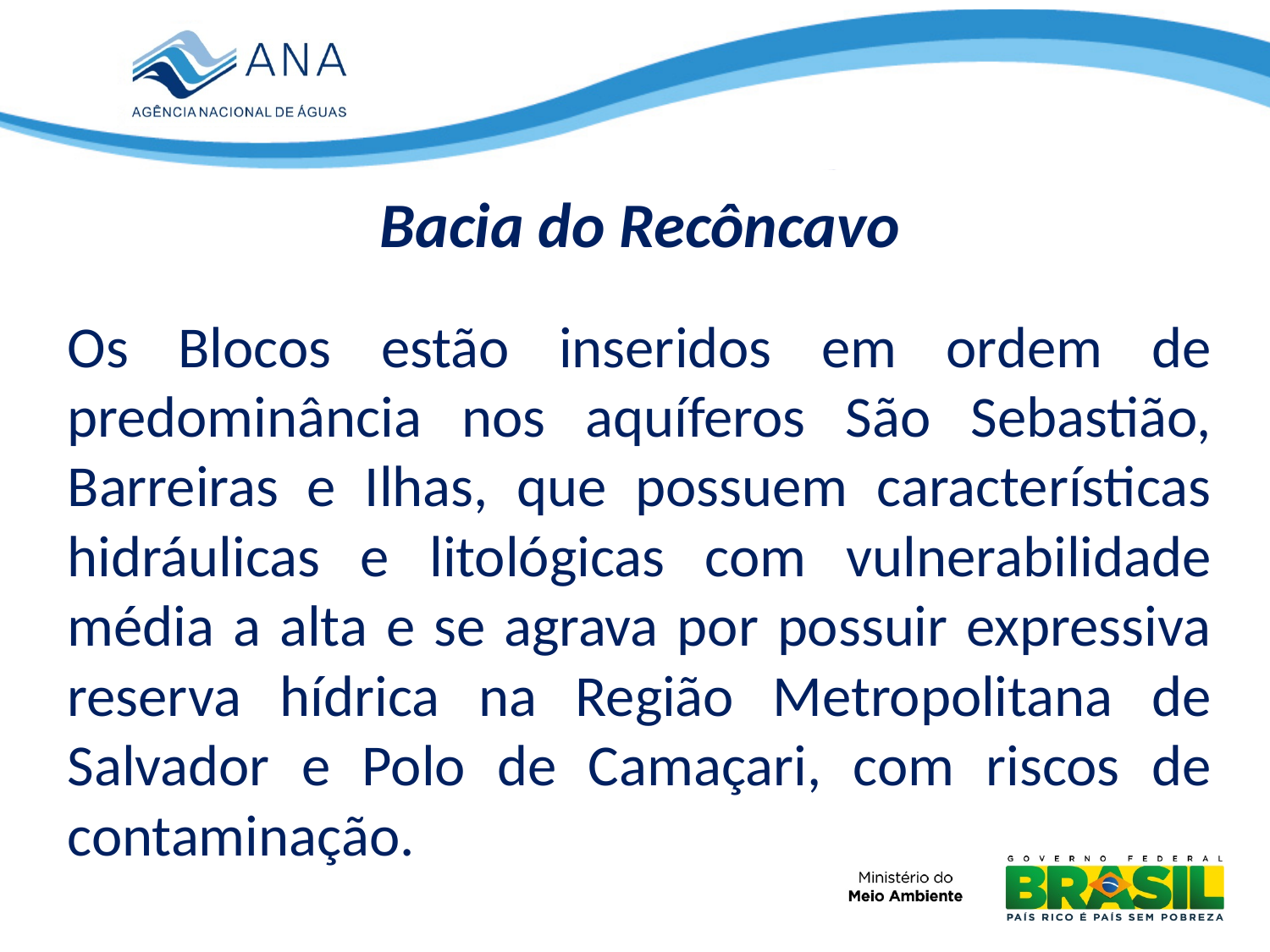

Bacia do Recôncavo

Os Blocos estão inseridos em ordem de predominância nos aquíferos São Sebastião, Barreiras e Ilhas, que possuem características hidráulicas e litológicas com vulnerabilidade média a alta e se agrava por possuir expressiva reserva hídrica na Região Metropolitana de Salvador e Polo de Camaçari, com riscos de contaminação.